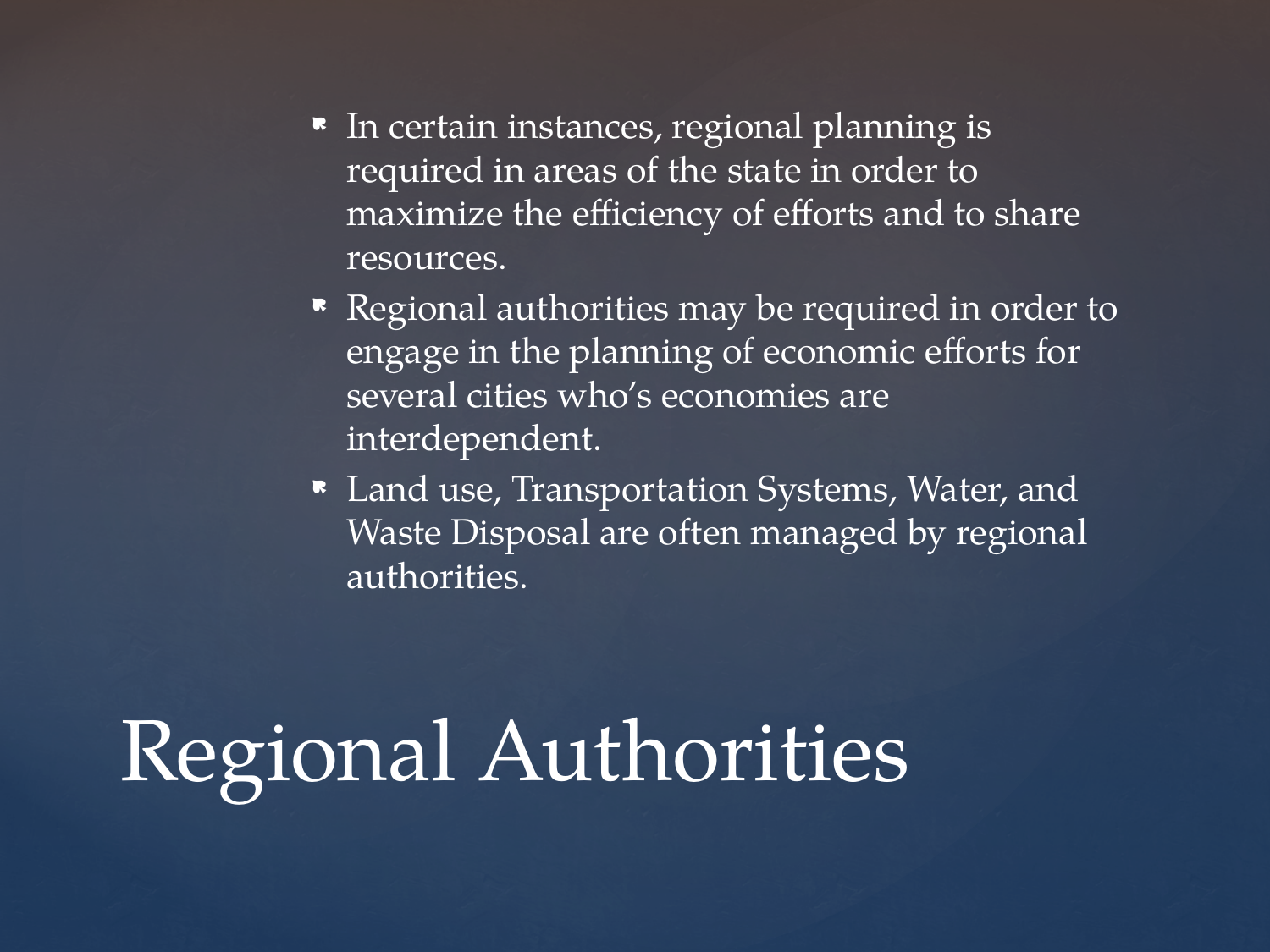

In certain instances, regional planning is required in areas of the state in order to maximize the efficiency of efforts and to share resources.
Regional authorities may be required in order to engage in the planning of economic efforts for several cities who’s economies are interdependent.
Land use, Transportation Systems, Water, and Waste Disposal are often managed by regional authorities.
# Regional Authorities